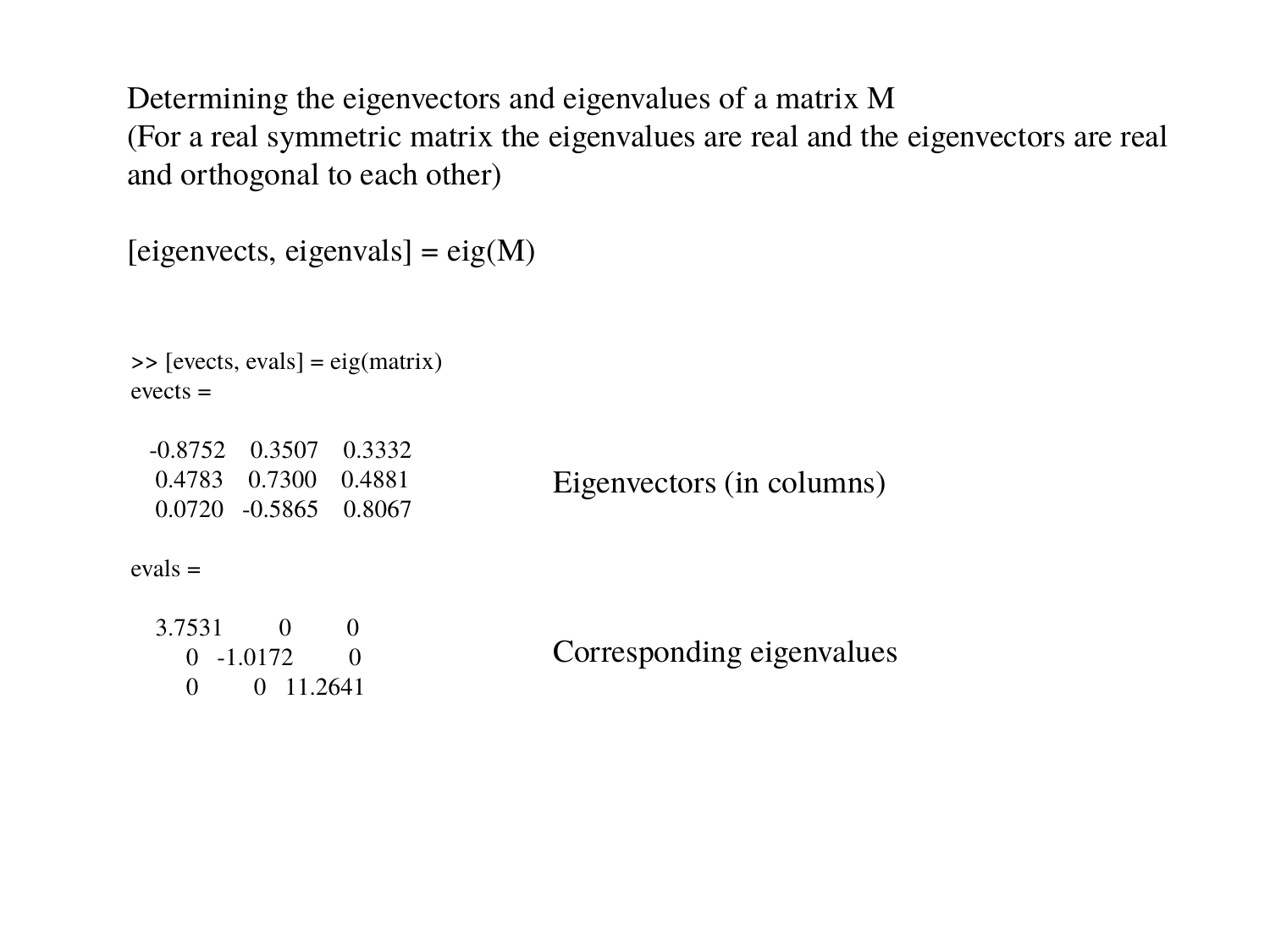

Determining the eigenvectors and eigenvalues of a matrix M
(For a real symmetric matrix the eigenvalues are real and the eigenvectors are real
and orthogonal to each other)

[eigenvects, eigenvals] = eig(M)
>> [evects, evals] = eig(matrix)
evects =

   -0.8752    0.3507    0.3332
    0.4783    0.7300    0.4881
    0.0720   -0.5865    0.8067

evals =

    3.7531         0         0
         0   -1.0172         0
         0         0   11.2641
Eigenvectors (in columns)
Corresponding eigenvalues